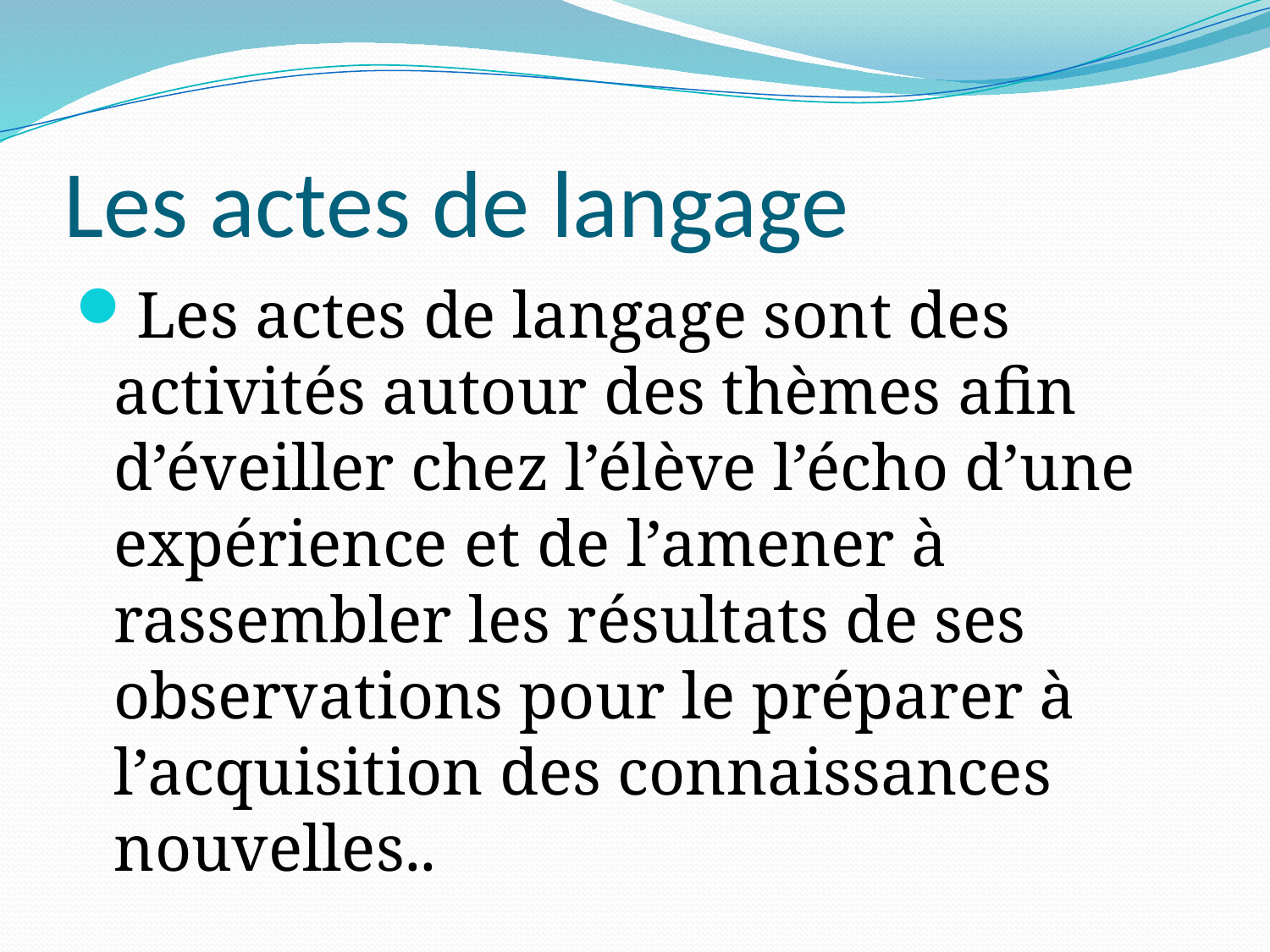

# Les actes de langage
Les actes de langage sont des activités autour des thèmes afin d’éveiller chez l’élève l’écho d’une expérience et de l’amener à rassembler les résultats de ses observations pour le préparer à l’acquisition des connaissances nouvelles..